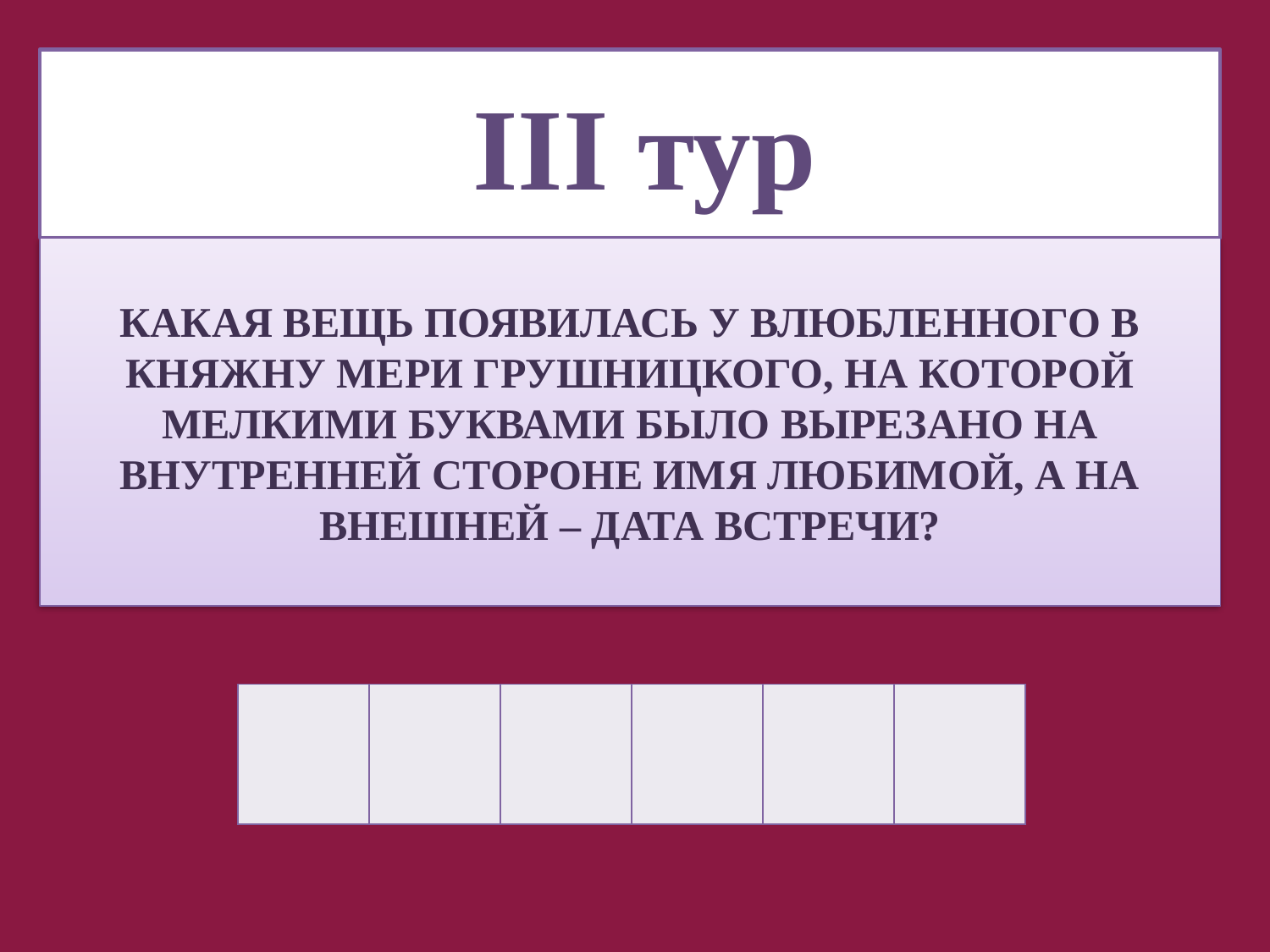

# III тур

КАКАЯ ВЕЩЬ ПОЯВИЛАСЬ У ВЛЮБЛЕННОГО В КНЯЖНУ МЕРИ ГРУШНИЦКОГО, НА КОТОРОЙ МЕЛКИМИ БУКВАМИ БЫЛО ВЫРЕЗАНО НА ВНУТРЕННЕЙ СТОРОНЕ ИМЯ ЛЮБИМОЙ, А НА ВНЕШНЕЙ – ДАТА ВСТРЕЧИ?

|  |  |  |  |  |  |
| --- | --- | --- | --- | --- | --- |